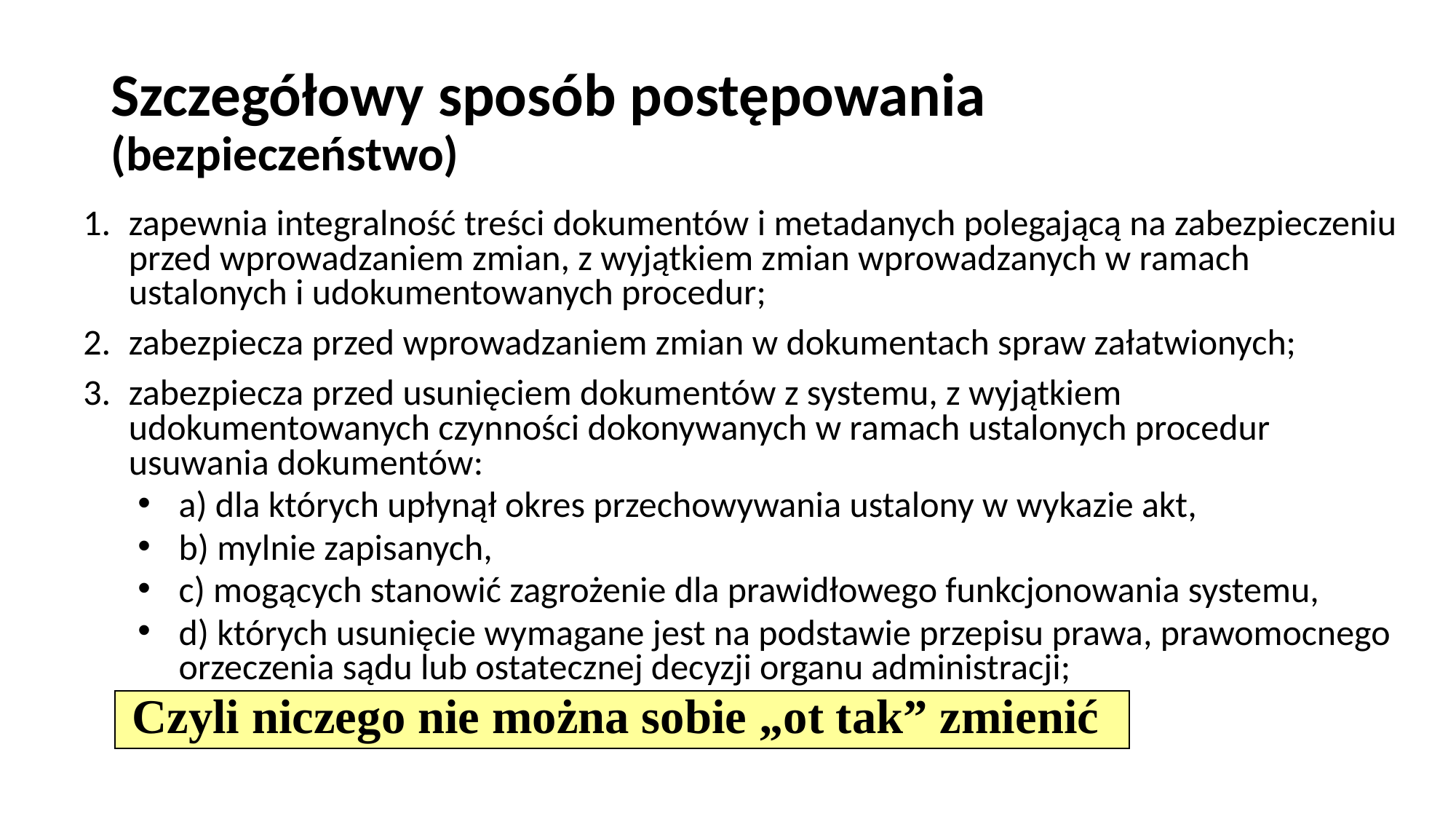

# Szczegółowy sposób postępowania (bezpieczeństwo)
zapewnia integralność treści dokumentów i metadanych polegającą na zabezpieczeniu przed wprowadzaniem zmian, z wyjątkiem zmian wprowadzanych w ramach ustalonych i udokumentowanych procedur;
zabezpiecza przed wprowadzaniem zmian w dokumentach spraw załatwionych;
zabezpiecza przed usunięciem dokumentów z systemu, z wyjątkiem udokumentowanych czynności dokonywanych w ramach ustalonych procedur usuwania dokumentów:
a) dla których upłynął okres przechowywania ustalony w wykazie akt,
b) mylnie zapisanych,
c) mogących stanowić zagrożenie dla prawidłowego funkcjonowania systemu,
d) których usunięcie wymagane jest na podstawie przepisu prawa, prawomocnego orzeczenia sądu lub ostatecznej decyzji organu administracji;
Czyli niczego nie można sobie „ot tak” zmienić